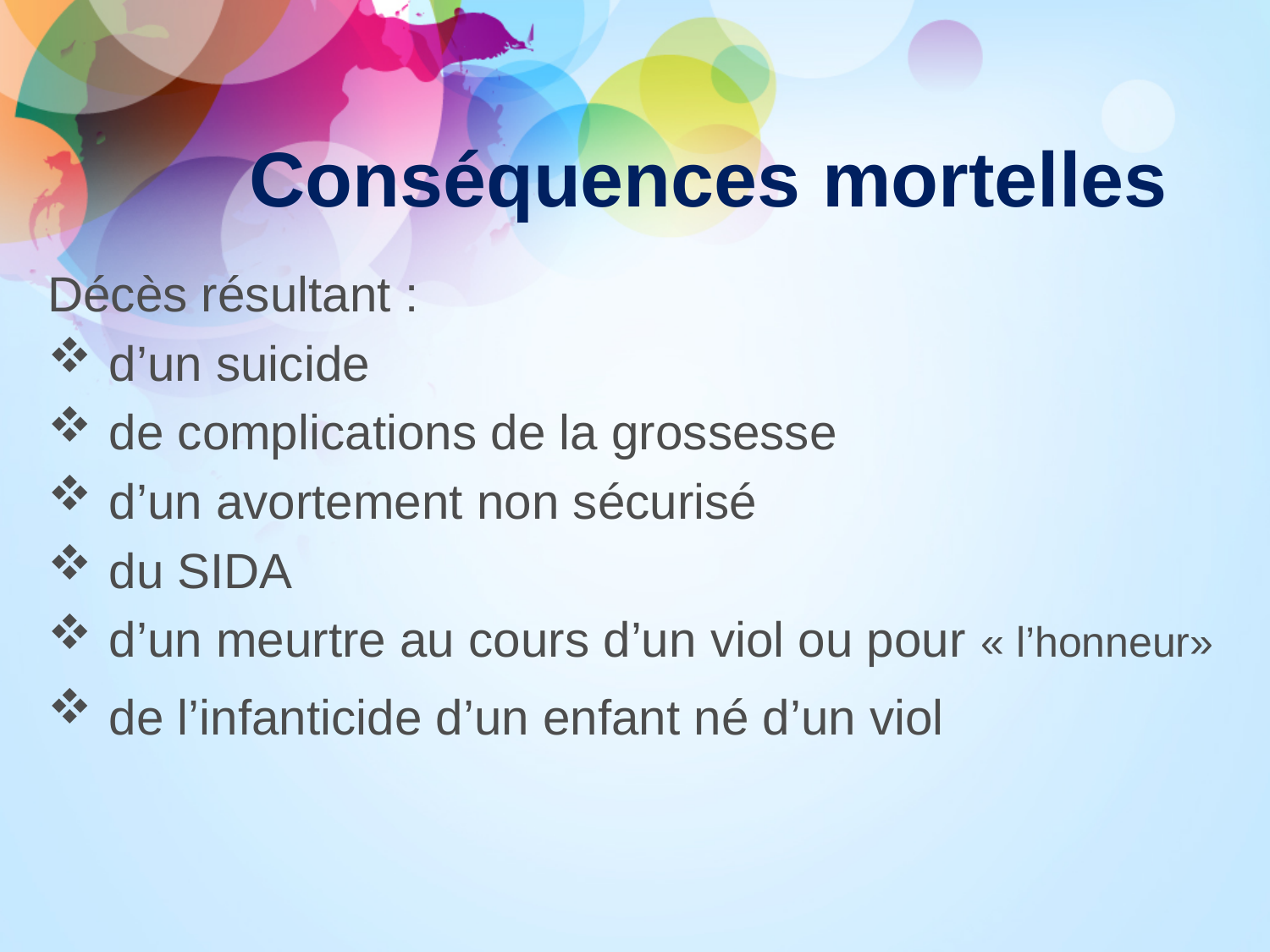

# Conséquences mortelles
Décès résultant :
 d’un suicide
 de complications de la grossesse
 d’un avortement non sécurisé
 du SIDA
 d’un meurtre au cours d’un viol ou pour « l’honneur»
 de l’infanticide d’un enfant né d’un viol